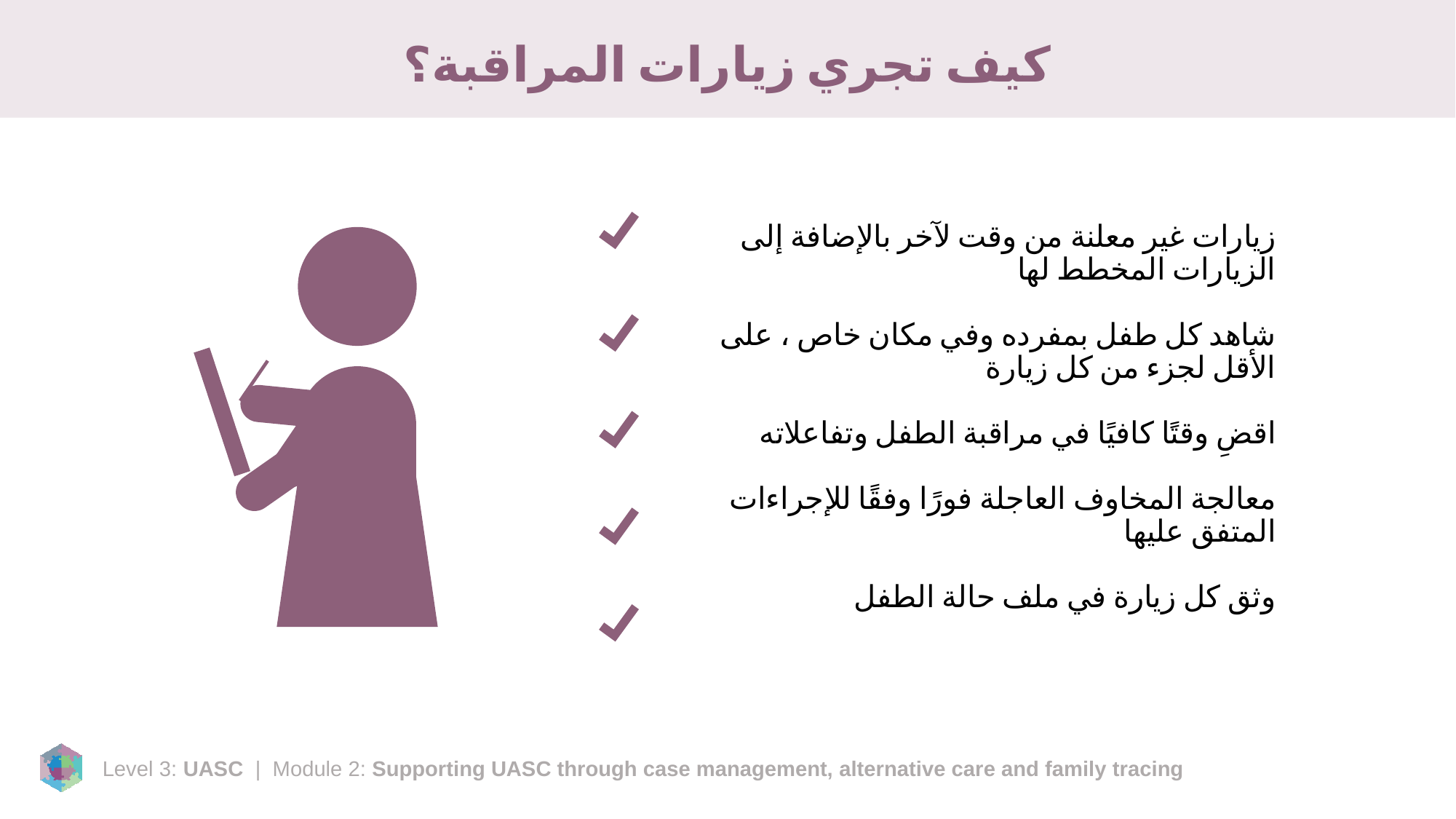

# كيف تجري زيارات المراقبة؟
زيارات غير معلنة من وقت لآخر بالإضافة إلى الزيارات المخطط لها

شاهد كل طفل بمفرده وفي مكان خاص ، على الأقل لجزء من كل زيارة

اقضِ وقتًا كافيًا في مراقبة الطفل وتفاعلاته

معالجة المخاوف العاجلة فورًا وفقًا للإجراءات المتفق عليها

وثق كل زيارة في ملف حالة الطفل